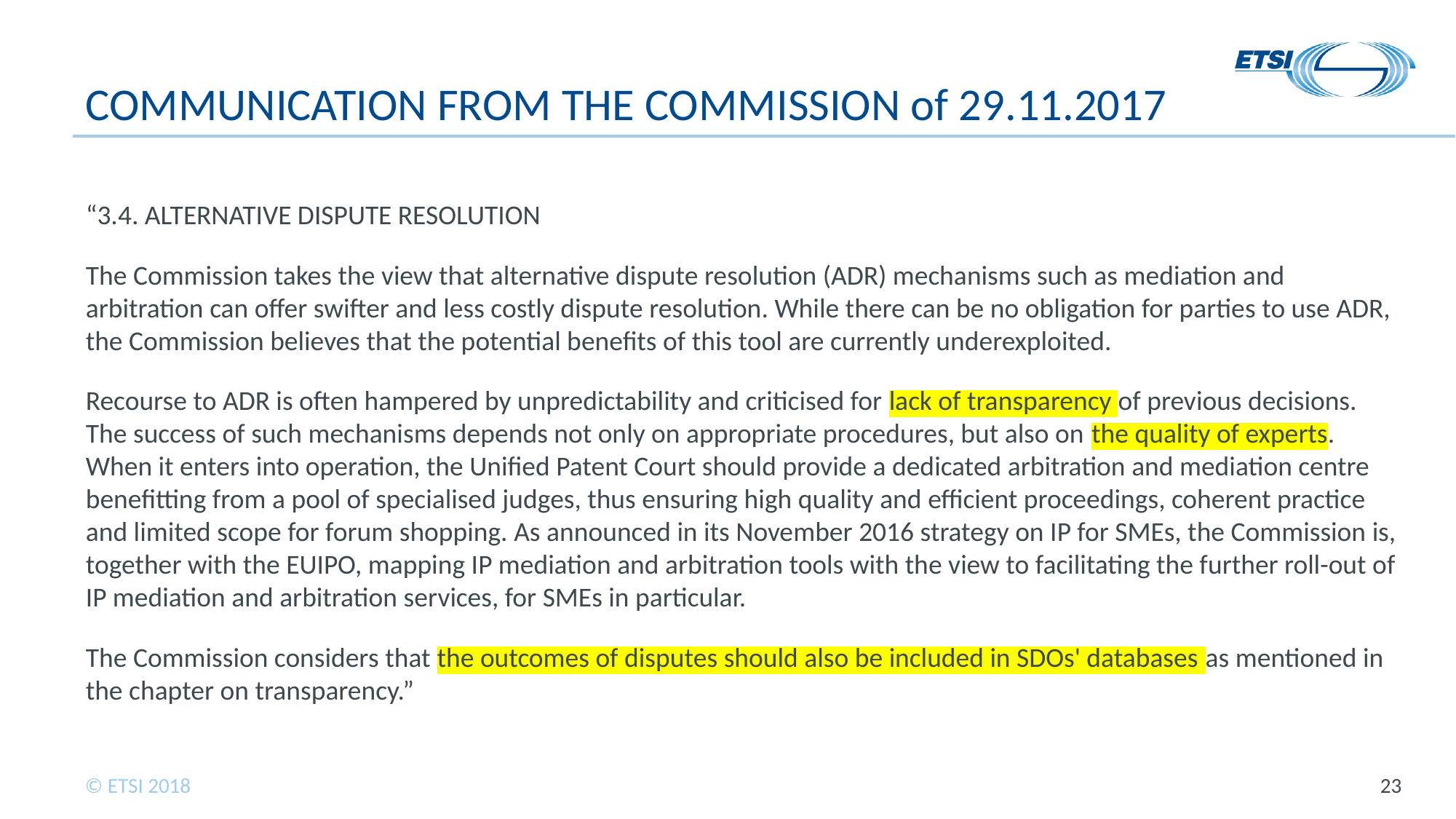

# COMMUNICATION FROM THE COMMISSION of 29.11.2017
“3.4. ALTERNATIVE DISPUTE RESOLUTION
The Commission takes the view that alternative dispute resolution (ADR) mechanisms such as mediation and arbitration can offer swifter and less costly dispute resolution. While there can be no obligation for parties to use ADR, the Commission believes that the potential benefits of this tool are currently underexploited.
Recourse to ADR is often hampered by unpredictability and criticised for lack of transparency of previous decisions. The success of such mechanisms depends not only on appropriate procedures, but also on the quality of experts. When it enters into operation, the Unified Patent Court should provide a dedicated arbitration and mediation centre benefitting from a pool of specialised judges, thus ensuring high quality and efficient proceedings, coherent practice and limited scope for forum shopping. As announced in its November 2016 strategy on IP for SMEs, the Commission is, together with the EUIPO, mapping IP mediation and arbitration tools with the view to facilitating the further roll-out of IP mediation and arbitration services, for SMEs in particular.
The Commission considers that the outcomes of disputes should also be included in SDOs' databases as mentioned in the chapter on transparency.”